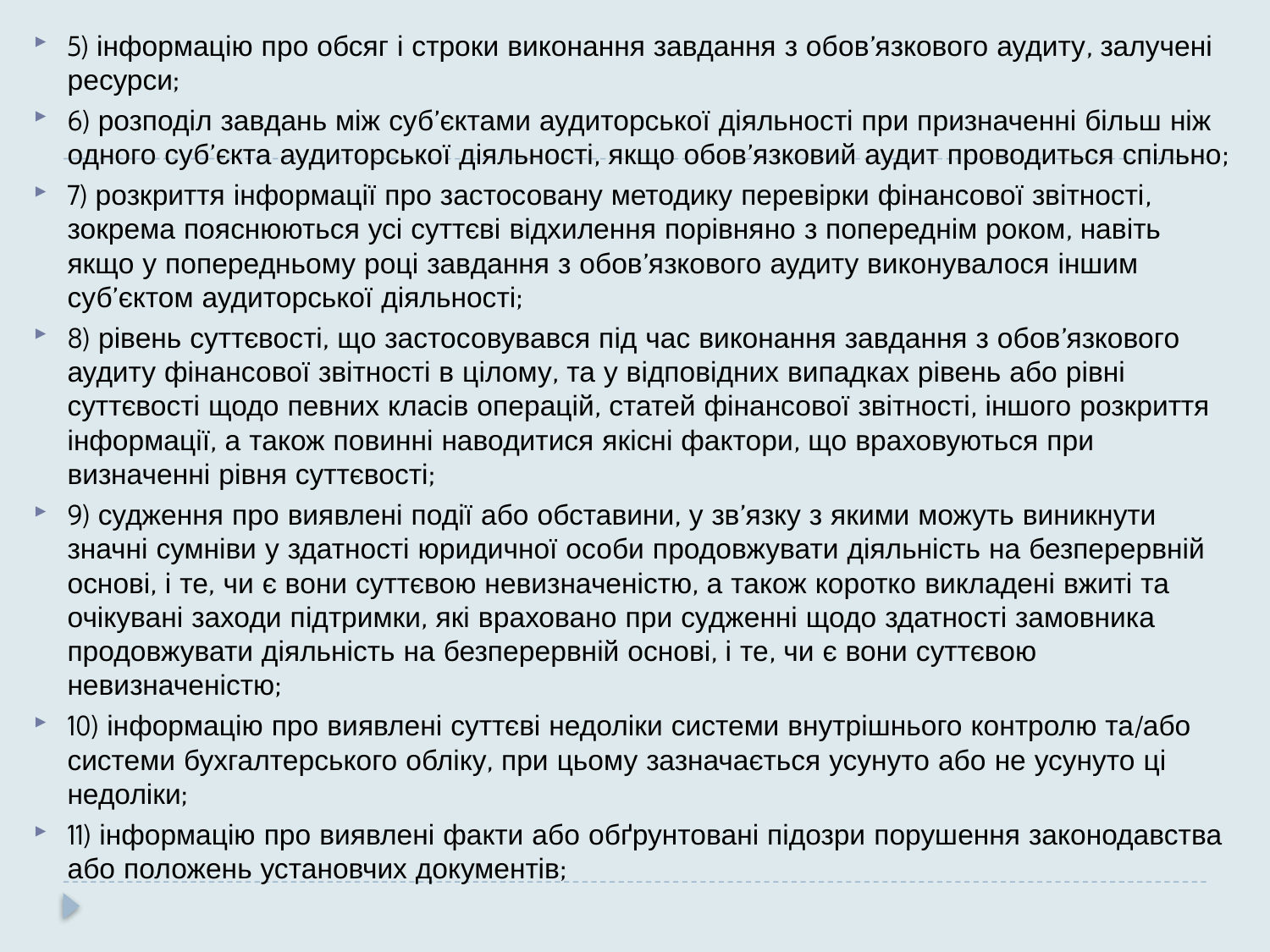

5) інформацію про обсяг і строки виконання завдання з обов’язкового аудиту, залучені ресурси;
6) розподіл завдань між суб’єктами аудиторської діяльності при призначенні більш ніж одного суб’єкта аудиторської діяльності, якщо обов’язковий аудит проводиться спільно;
7) розкриття інформації про застосовану методику перевірки фінансової звітності, зокрема пояснюються усі суттєві відхилення порівняно з попереднім роком, навіть якщо у попередньому році завдання з обов’язкового аудиту виконувалося іншим суб’єктом аудиторської діяльності;
8) рівень суттєвості, що застосовувався під час виконання завдання з обов’язкового аудиту фінансової звітності в цілому, та у відповідних випадках рівень або рівні суттєвості щодо певних класів операцій, статей фінансової звітності, іншого розкриття інформації, а також повинні наводитися якісні фактори, що враховуються при визначенні рівня суттєвості;
9) судження про виявлені події або обставини, у зв’язку з якими можуть виникнути значні сумніви у здатності юридичної особи продовжувати діяльність на безперервній основі, і те, чи є вони суттєвою невизначеністю, а також коротко викладені вжиті та очікувані заходи підтримки, які враховано при судженні щодо здатності замовника продовжувати діяльність на безперервній основі, і те, чи є вони суттєвою невизначеністю;
10) інформацію про виявлені суттєві недоліки системи внутрішнього контролю та/або системи бухгалтерського обліку, при цьому зазначається усунуто або не усунуто ці недоліки;
11) інформацію про виявлені факти або обґрунтовані підозри порушення законодавства або положень установчих документів;